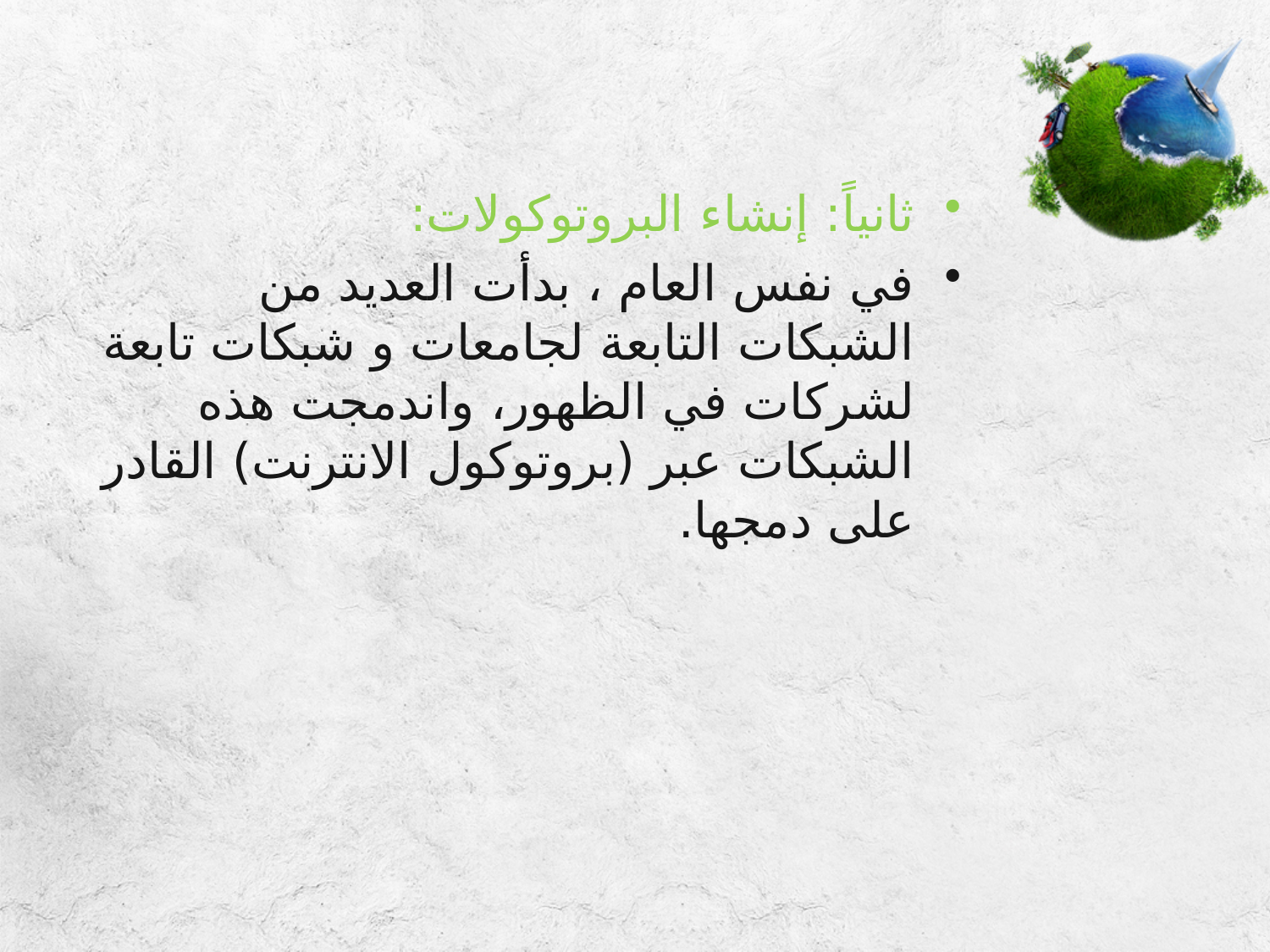

#
ثانياً: إنشاء البروتوكولات:
في نفس العام ، بدأت العديد من الشبكات التابعة لجامعات و شبكات تابعة لشركات في الظهور، واندمجت هذه الشبكات عبر (بروتوكول الانترنت) القادر على دمجها.